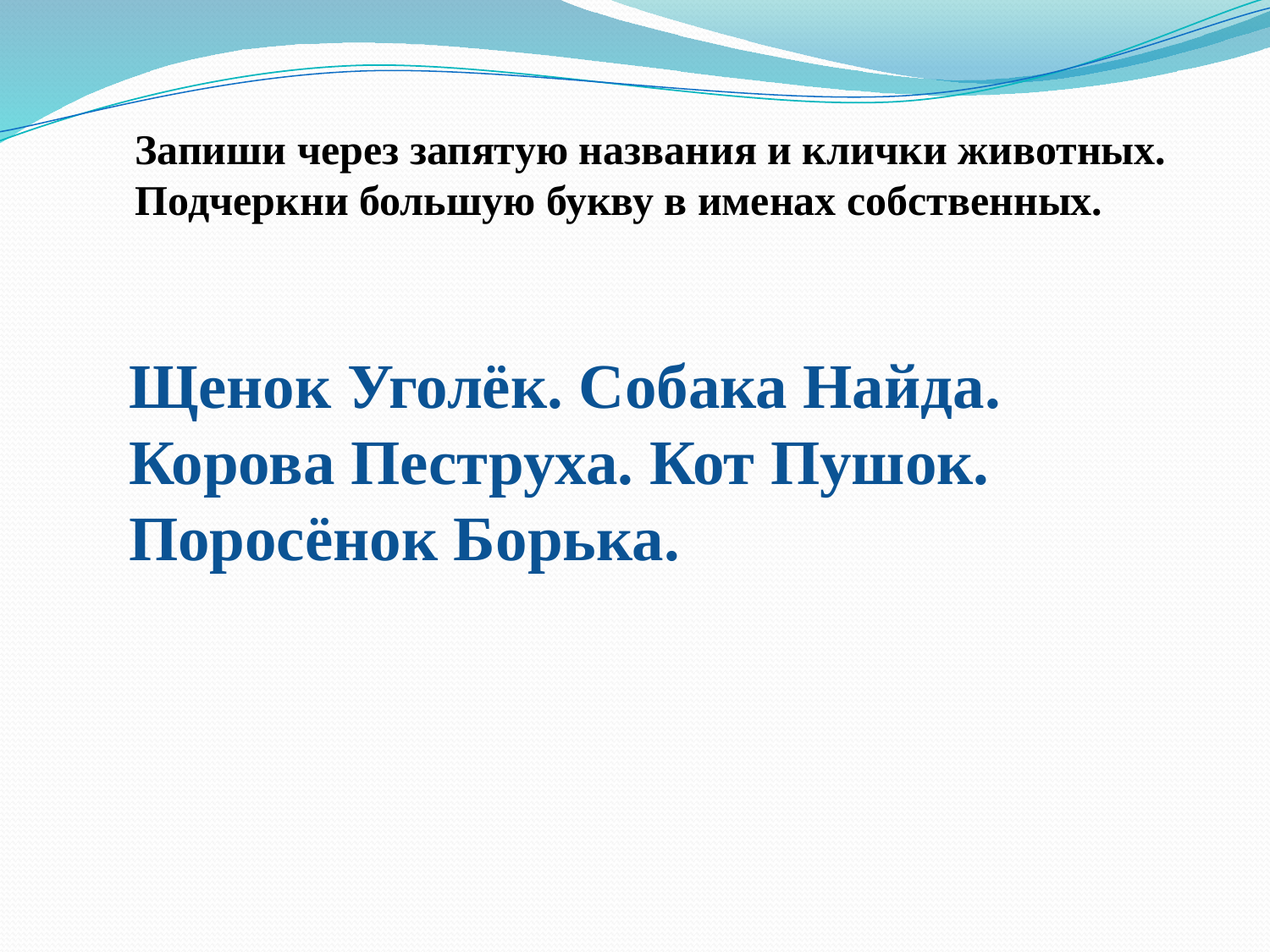

Запиши через запятую названия и клички животных.
Подчеркни большую букву в именах собственных.
Щенок Уголёк. Собака Найда. Корова Пеструха. Кот Пушок. Поросёнок Борька.